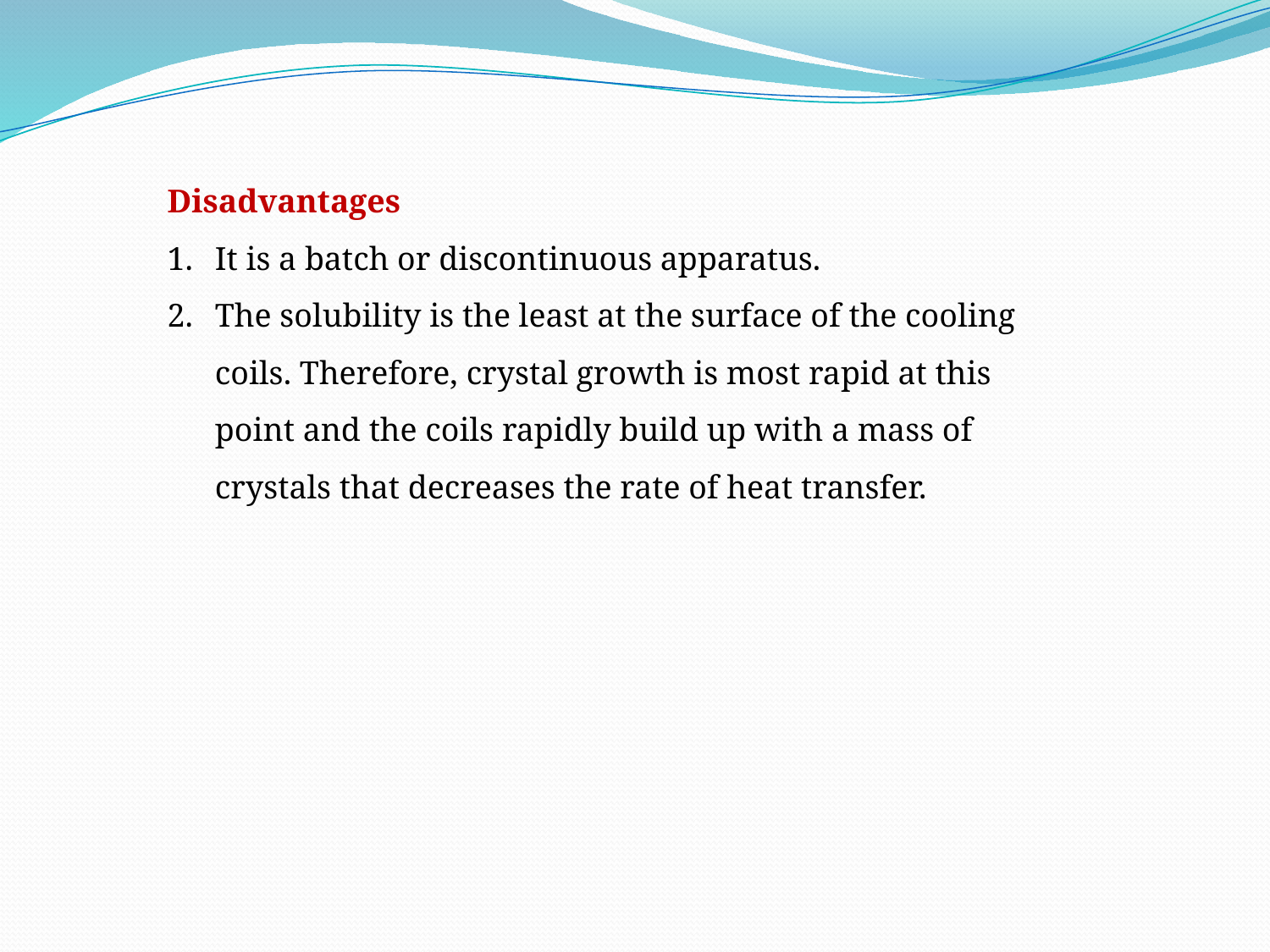

Disadvantages
It is a batch or discontinuous apparatus.
The solubility is the least at the surface of the cooling coils. Therefore, crystal growth is most rapid at this point and the coils rapidly build up with a mass of crystals that decreases the rate of heat transfer.